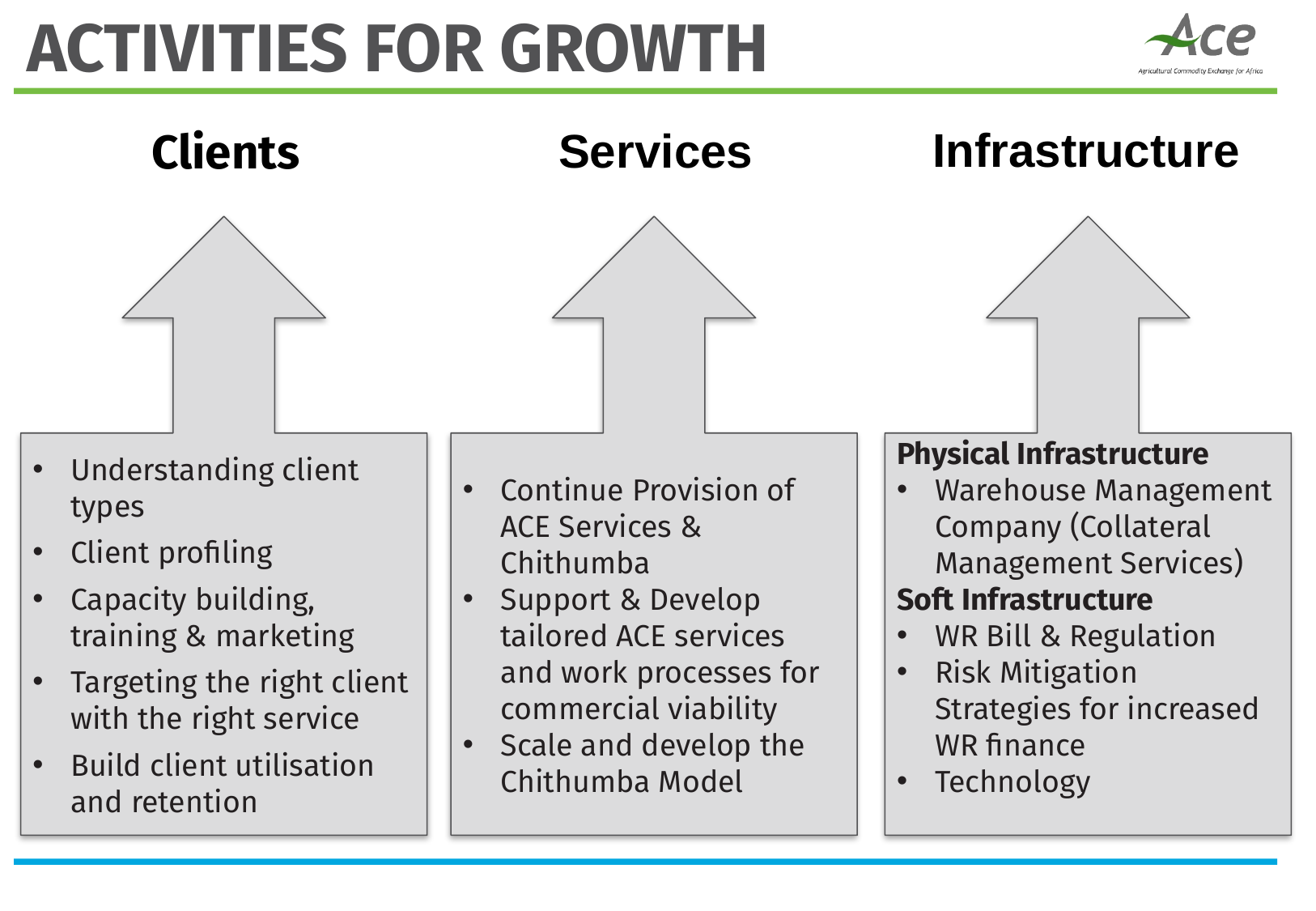

Activities for Growth
Infrastructure
Services
Clients
Understanding client types
Client profiling
Capacity building, training & marketing
Targeting the right client with the right service
Build client utilisation and retention
Continue Provision of ACE Services & Chithumba
Support & Develop tailored ACE services and work processes for commercial viability
Scale and develop the Chithumba Model
Physical Infrastructure
Warehouse Management Company (Collateral Management Services)
Soft Infrastructure
WR Bill & Regulation
Risk Mitigation Strategies for increased WR finance
Technology